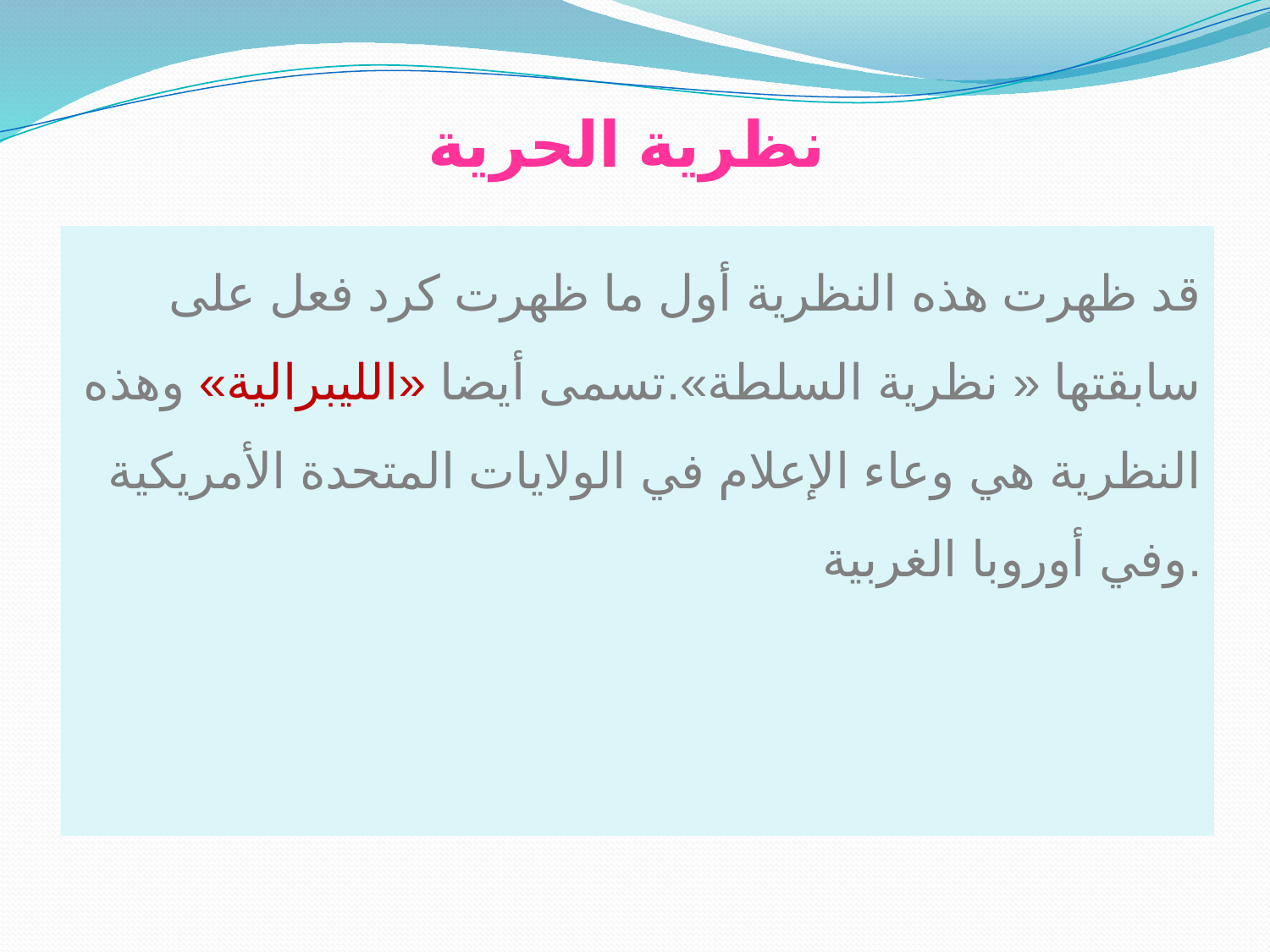

# نظرية الحرية
قد ظهرت هذه النظرية أول ما ظهرت كرد فعل على سابقتها « نظرية السلطة».تسمى أيضا «الليبرالية» وهذه النظرية هي وعاء الإعلام في الولايات المتحدة الأمريكية وفي أوروبا الغربية.